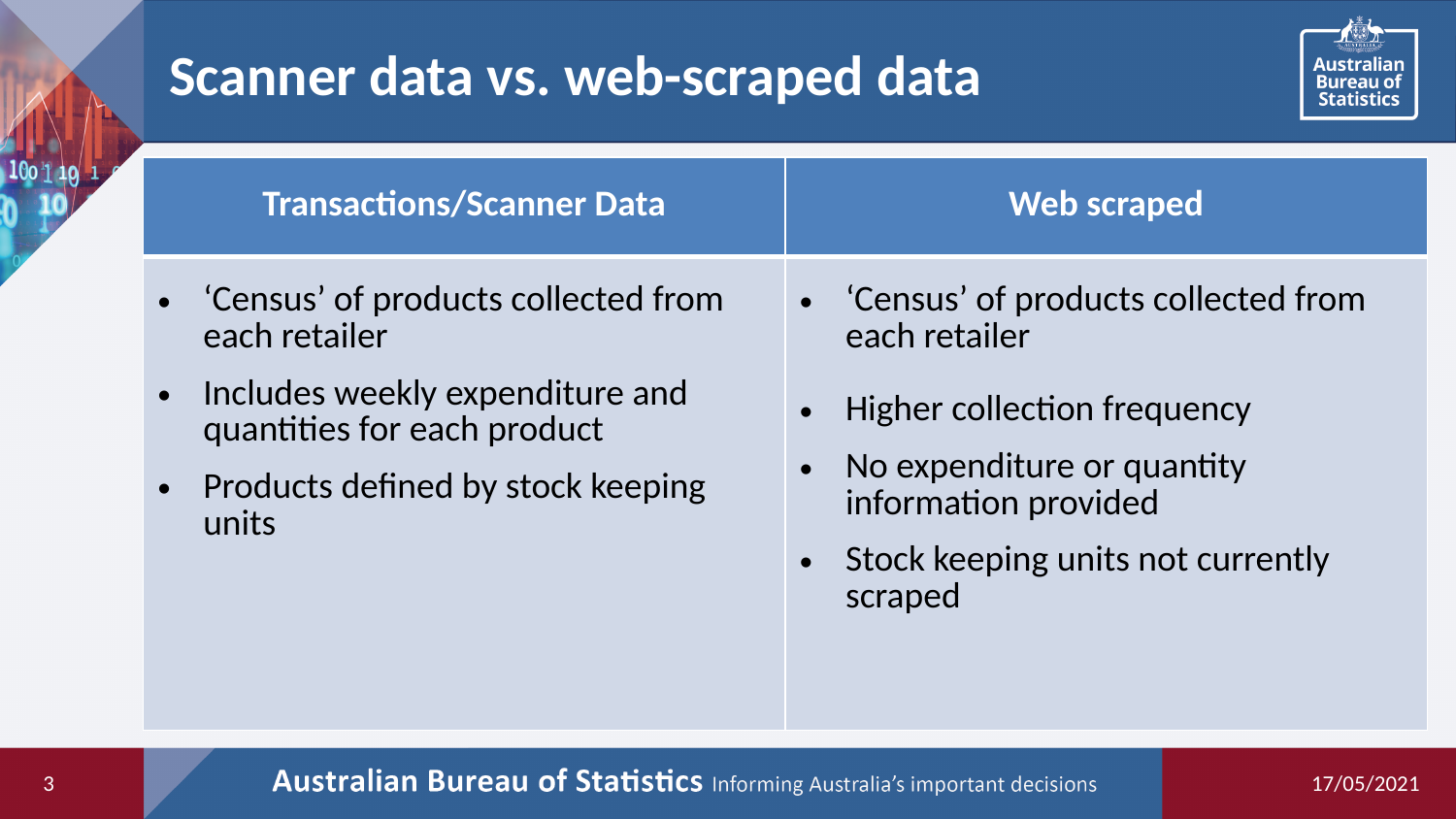

# Scanner data vs. web-scraped data
| Transactions/Scanner Data | Web scraped |
| --- | --- |
| ‘Census’ of products collected from each retailer Includes weekly expenditure and quantities for each product Products defined by stock keeping units | ‘Census’ of products collected from each retailer Higher collection frequency No expenditure or quantity information provided Stock keeping units not currently scraped |
3
17/05/2021